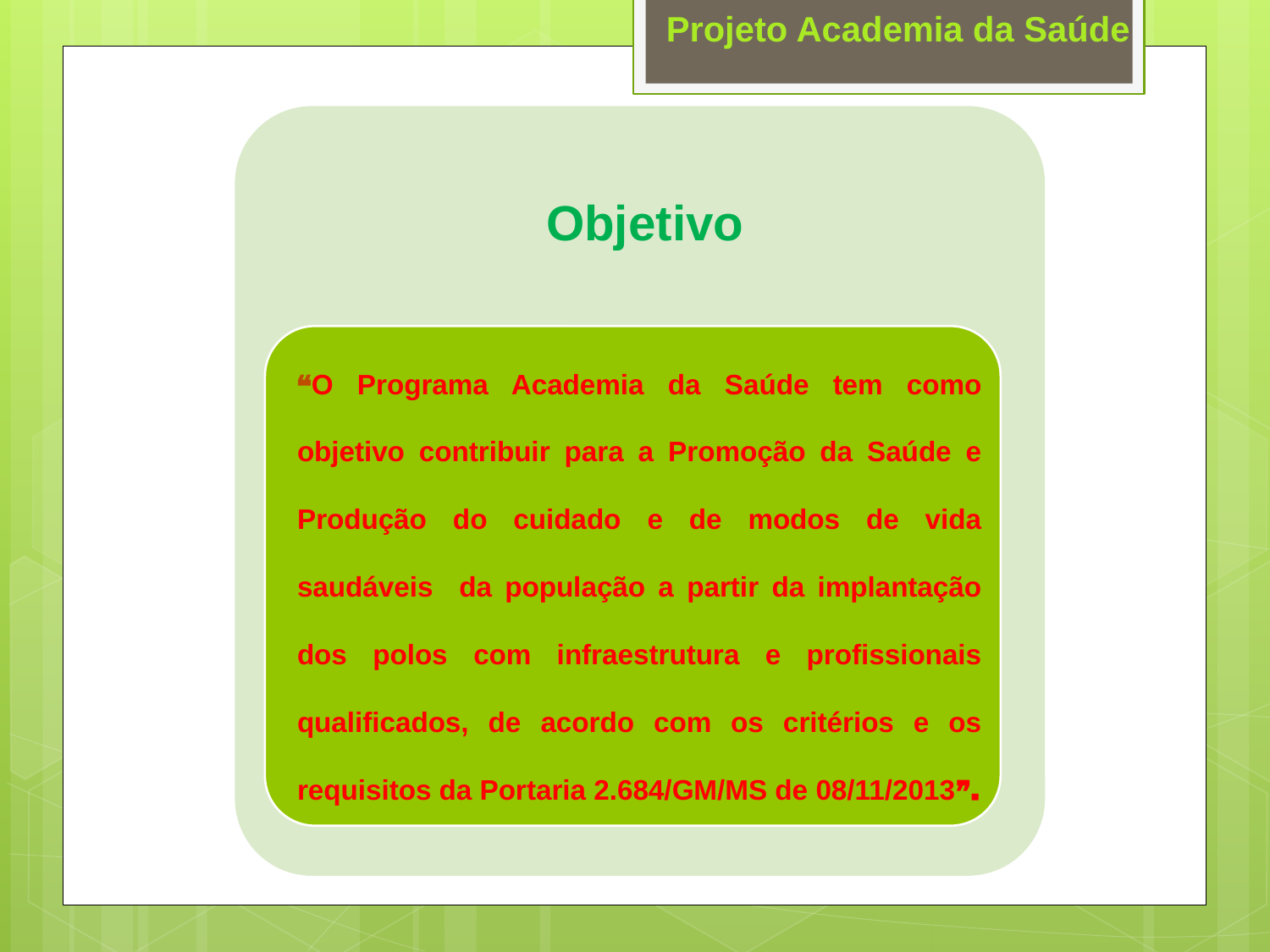

Projeto Academia da Saúde

Objetivo
“O Programa Academia da Saúde tem como objetivo contribuir para a Promoção da Saúde e Produção do cuidado e de modos de vida saudáveis  da população a partir da implantação dos polos com infraestrutura e profissionais qualificados, de acordo com os critérios e os requisitos da Portaria 2.684/GM/MS de 08/11/2013”.